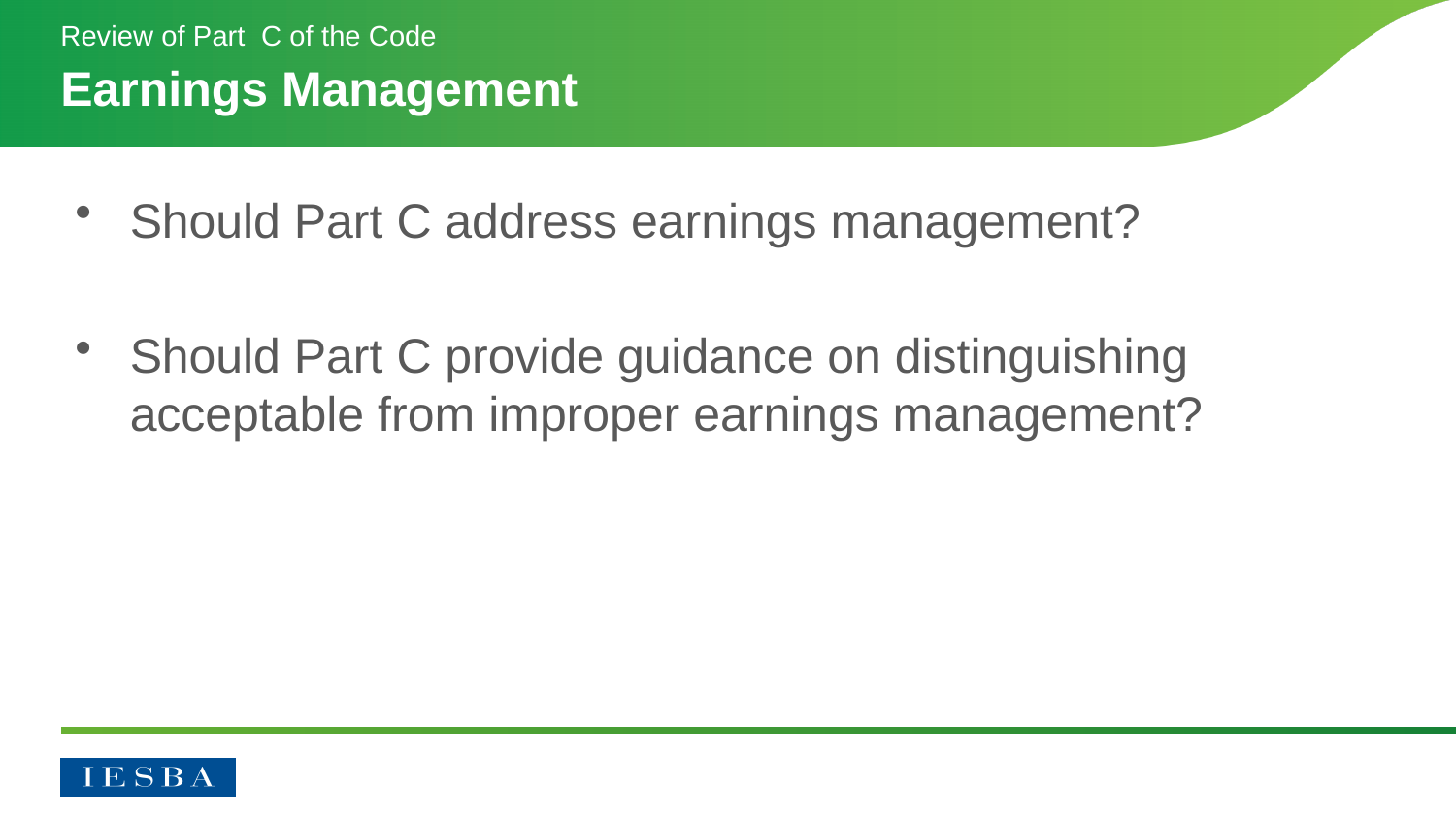

Review of Part  C of the Code

# Earnings Management
Should Part C address earnings management?

Should Part C provide guidance on distinguishing acceptable from improper earnings management?